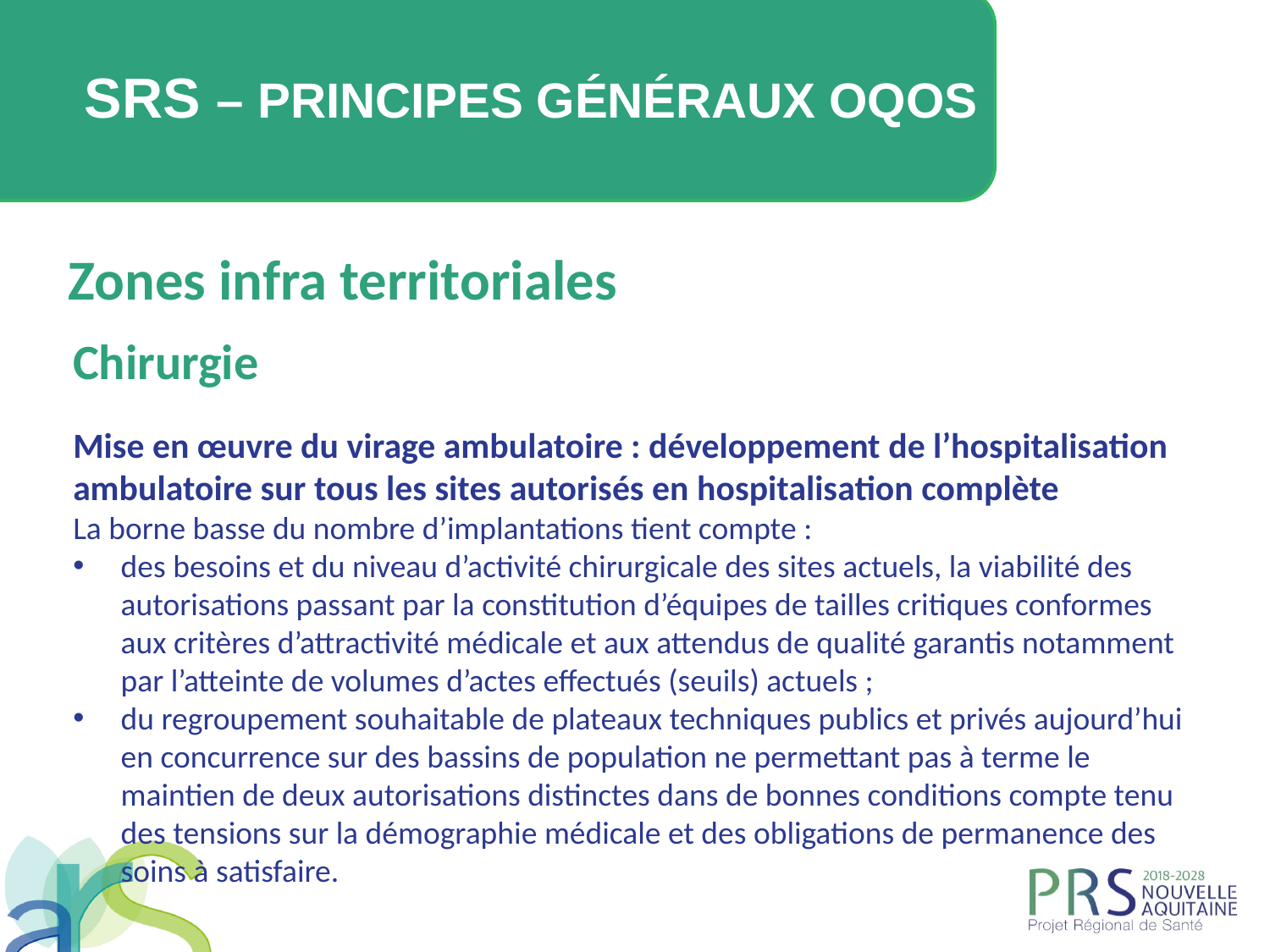

SRS – Principes généraux OQOS
Zones infra territoriales

Chirurgie

Mise en œuvre du virage ambulatoire : développement de l’hospitalisation ambulatoire sur tous les sites autorisés en hospitalisation complète
La borne basse du nombre d’implantations tient compte :
des besoins et du niveau d’activité chirurgicale des sites actuels, la viabilité des autorisations passant par la constitution d’équipes de tailles critiques conformes aux critères d’attractivité médicale et aux attendus de qualité garantis notamment par l’atteinte de volumes d’actes effectués (seuils) actuels ;
du regroupement souhaitable de plateaux techniques publics et privés aujourd’hui en concurrence sur des bassins de population ne permettant pas à terme le maintien de deux autorisations distinctes dans de bonnes conditions compte tenu des tensions sur la démographie médicale et des obligations de permanence des soins à satisfaire.